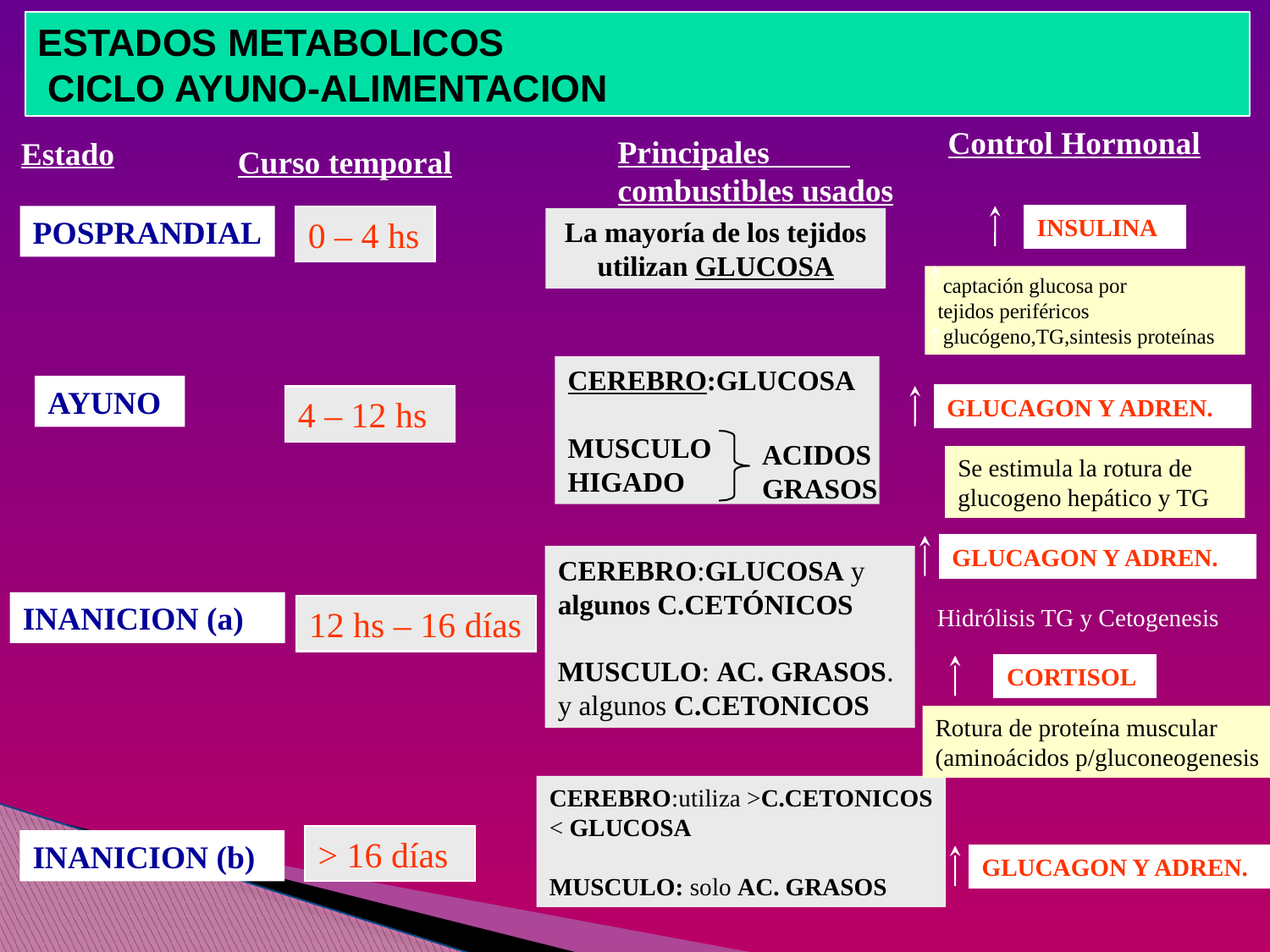

# ESTADOS METABOLICOS CICLO AYUNO-ALIMENTACION
Control Hormonal
Principales           combustibles usados
Estado
Curso temporal
INSULINA
POSPRANDIAL

0 – 4 hs
La mayoría de los tejidos utilizan GLUCOSA

 captación glucosa por
tejidos periféricos
 glucógeno,TG,sintesis proteínas

CEREBRO:GLUCOSA

MUSCULO
HIGADO

ACIDOS GRASOS
AYUNO
GLUCAGON Y ADREN.

4 – 12 hs
Se estimula la rotura de
glucogeno hepático y TG

GLUCAGON Y ADREN.

CEREBRO:GLUCOSA y
algunos C.CETÓNICOS

MUSCULO: AC. GRASOS.
y algunos C.CETONICOS
INANICION (a)
Hidrólisis TG y Cetogenesis
12 hs – 16 días

CORTISOL

Rotura de proteína muscular
(aminoácidos p/gluconeogenesis
CEREBRO:utiliza >C.CETONICOS
< GLUCOSA

MUSCULO: solo AC. GRASOS
> 16 días
INANICION (b)
GLUCAGON Y ADREN.